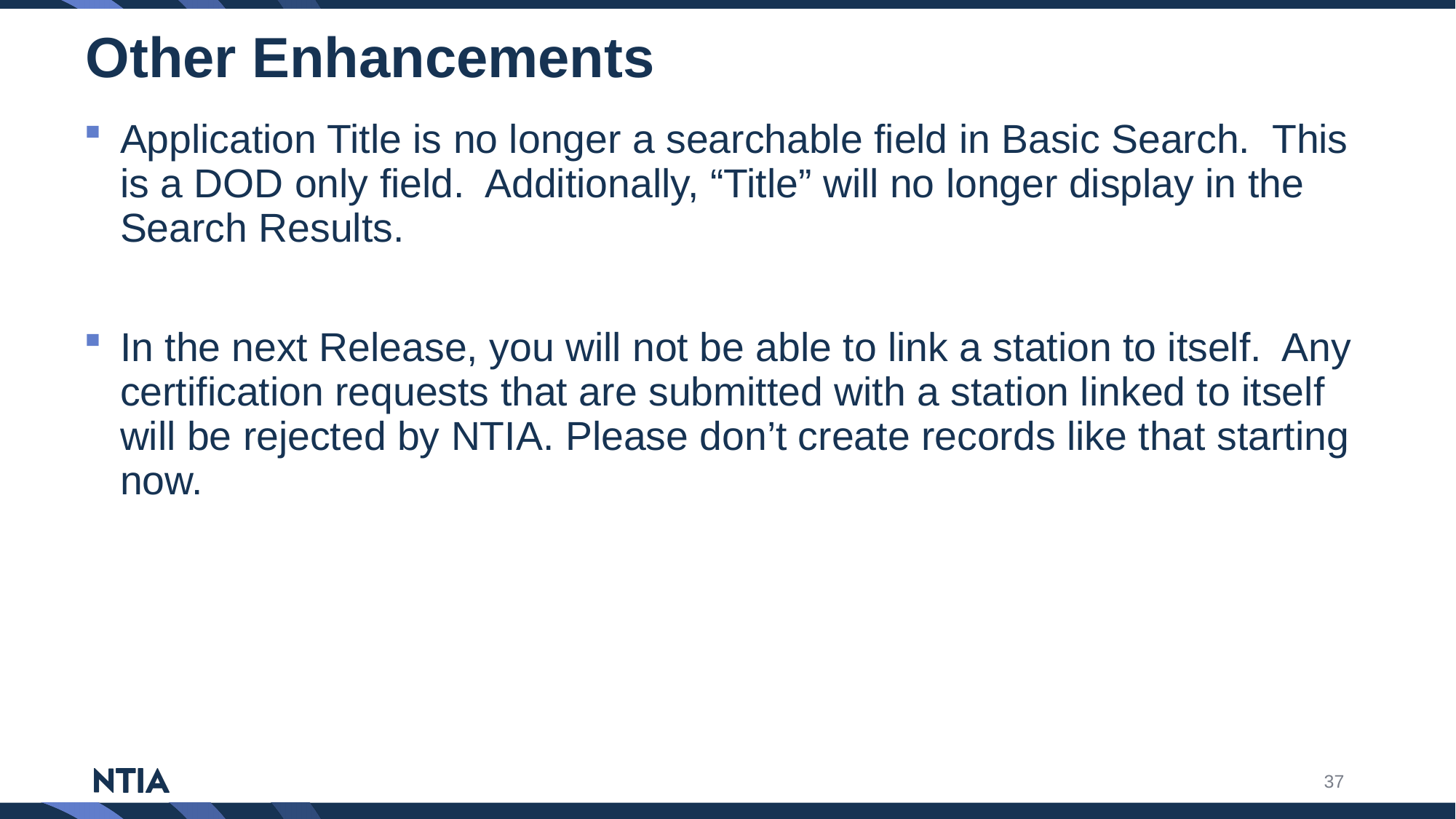

# Other Enhancements
Application Title is no longer a searchable field in Basic Search.  This is a DOD only field.  Additionally, “Title” will no longer display in the Search Results.

In the next Release, you will not be able to link a station to itself.  Any certification requests that are submitted with a station linked to itself will be rejected by NTIA. Please don’t create records like that starting now.

37